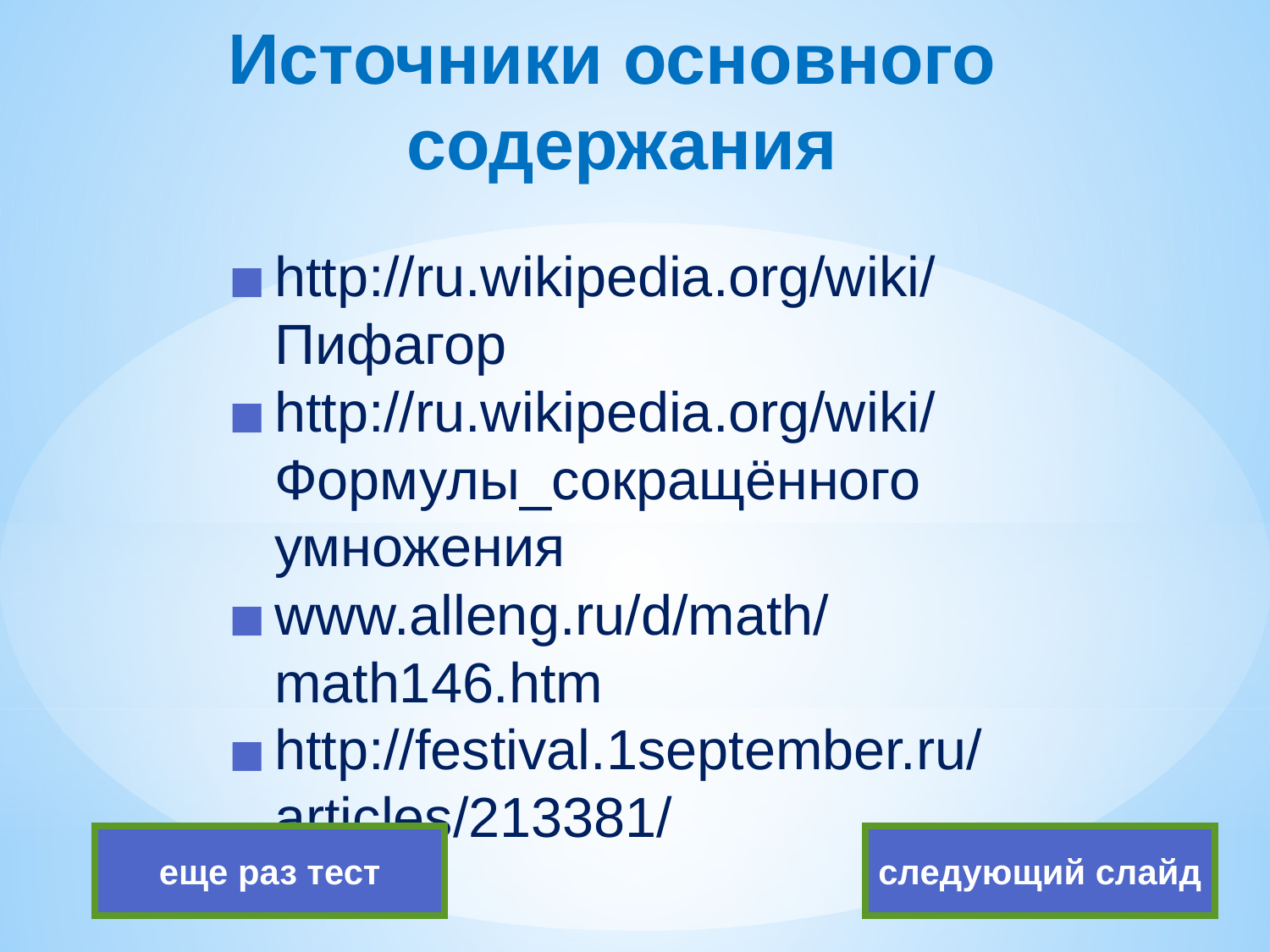

# Источники основного содержания
http://ru.wikipedia.org/wiki/Пифагор
http://ru.wikipedia.org/wiki/Формулы_сокращённого умножения
www.alleng.ru/d/math/math146.htm
http://festival.1september.ru/articles/213381/

еще раз тест
следующий слайд